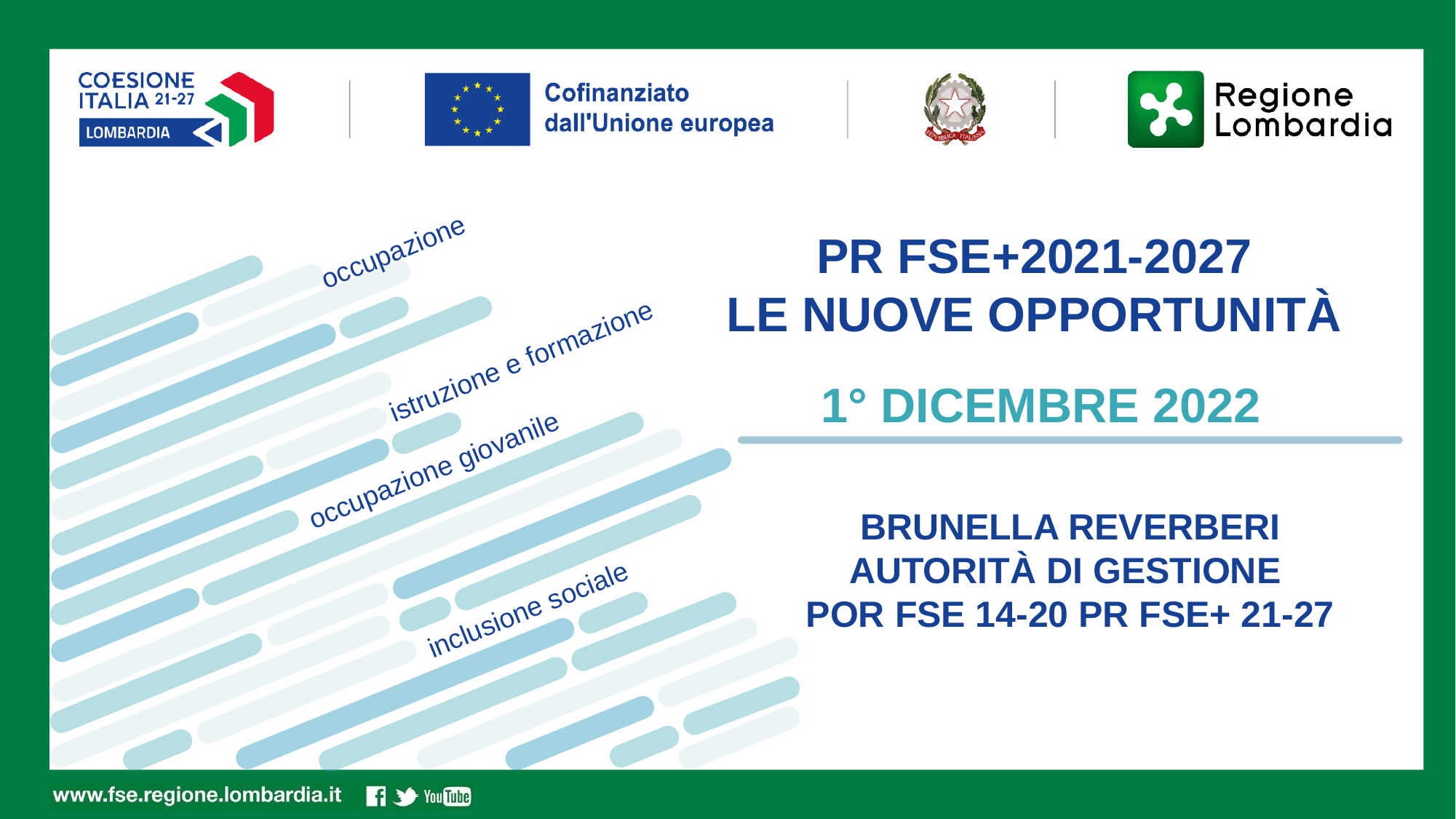

PR FSE+2021-2027
LE NUOVE OPPORTUNITÀ

 1° DICEMBRE 2022
Brunella Reverberi
Autorità di gestione
por fse 14-20 pr fse+ 21-27